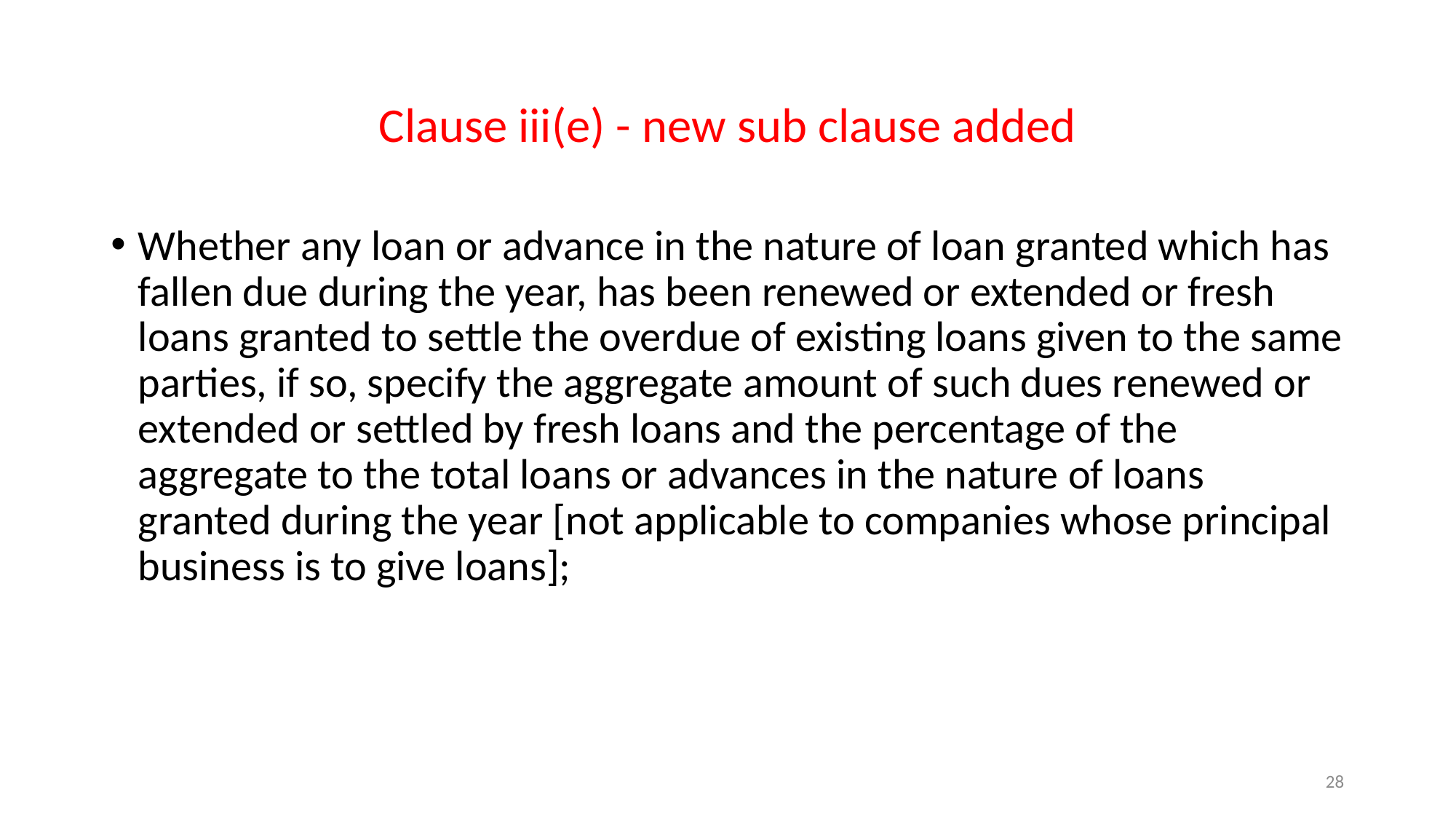

# Clause iii(e) - new sub clause added
Whether any loan or advance in the nature of loan granted which has fallen due during the year, has been renewed or extended or fresh loans granted to settle the overdue of existing loans given to the same parties, if so, specify the aggregate amount of such dues renewed or extended or settled by fresh loans and the percentage of the aggregate to the total loans or advances in the nature of loans granted during the year [not applicable to companies whose principal business is to give loans];
28